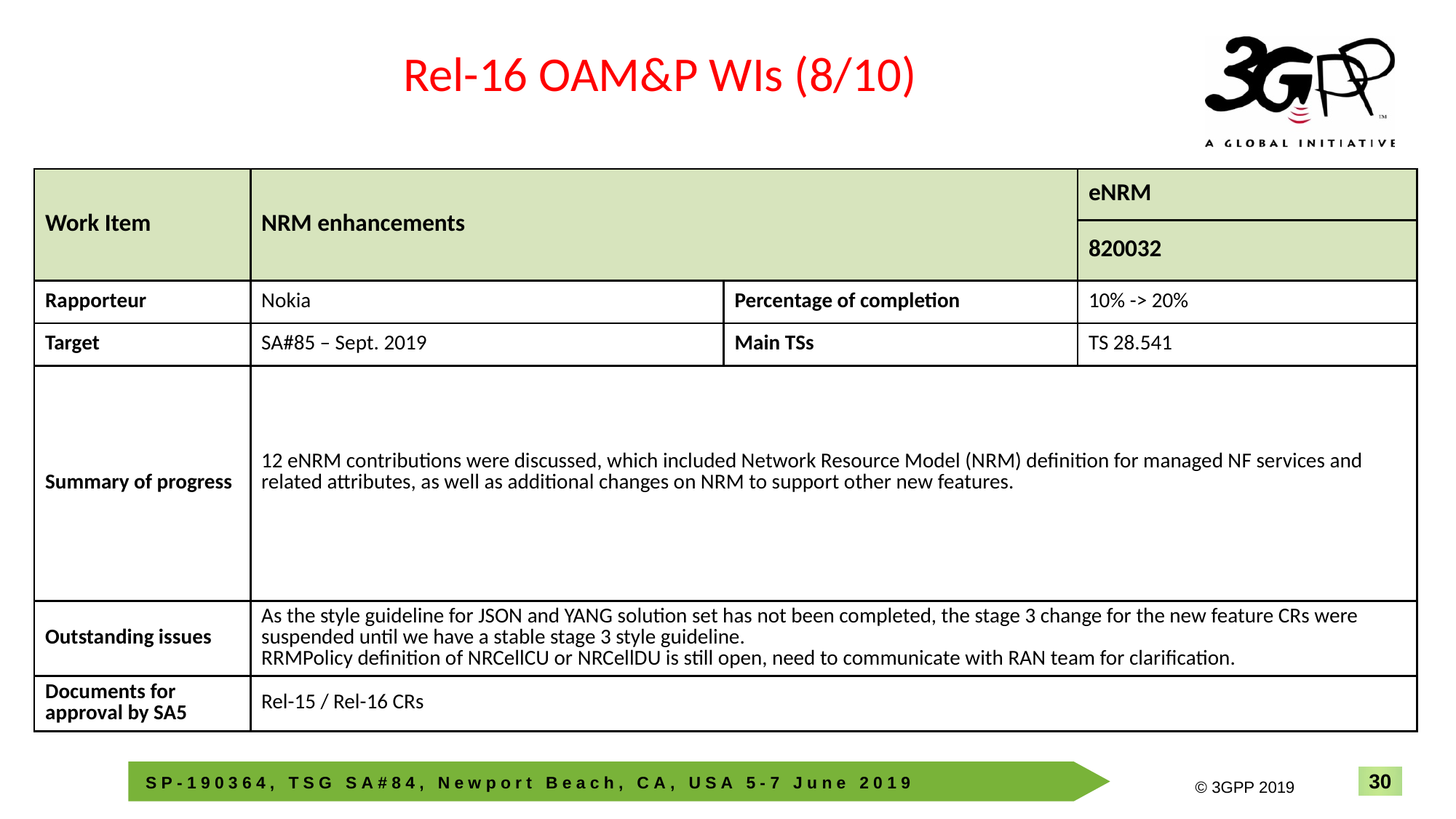

Rel-16 OAM&P WIs (8/10)
| Work Item | NRM enhancements |  | eNRM |
| --- | --- | --- | --- |
|  |  |  | 820032 |
| Rapporteur | Nokia | Percentage of completion | 10% -> 20% |
| Target | SA#85 – Sept. 2019 | Main TSs | TS 28.541 |
| Summary of progress | 12 eNRM contributions were discussed, which included Network Resource Model (NRM) definition for managed NF services and related attributes, as well as additional changes on NRM to support other new features. |  |  |
| Outstanding issues | As the style guideline for JSON and YANG solution set has not been completed, the stage 3 change for the new feature CRs were suspended until we have a stable stage 3 style guideline. RRMPolicy definition of NRCellCU or NRCellDU is still open, need to communicate with RAN team for clarification. |  |  |
| Documents for approval by SA5 | Rel-15 / Rel-16 CRs |  |  |